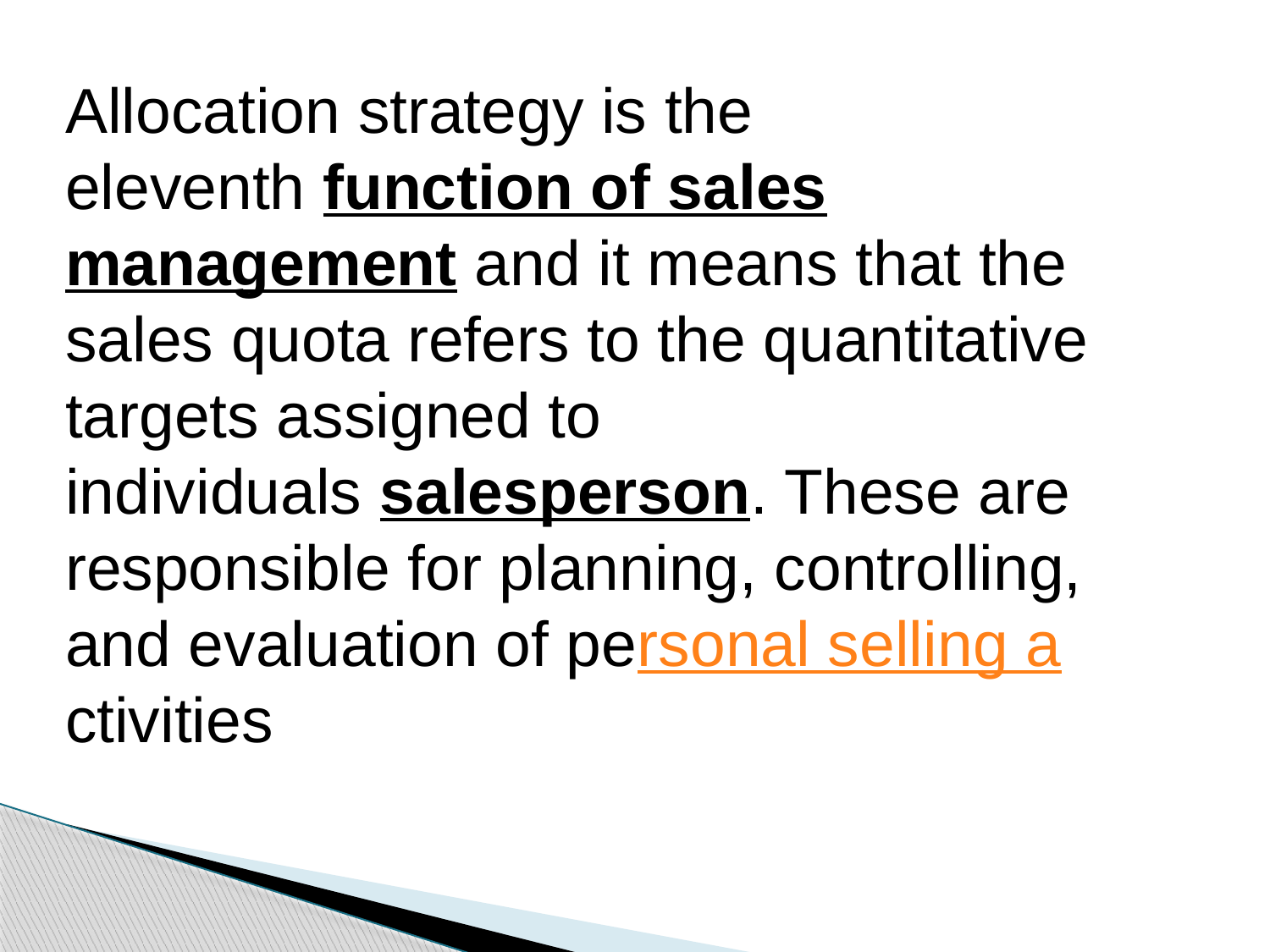

Allocation strategy is the eleventh function of sales management and it means that the sales quota refers to the quantitative targets assigned to individuals salesperson. These are responsible for planning, controlling, and evaluation of personal selling activities